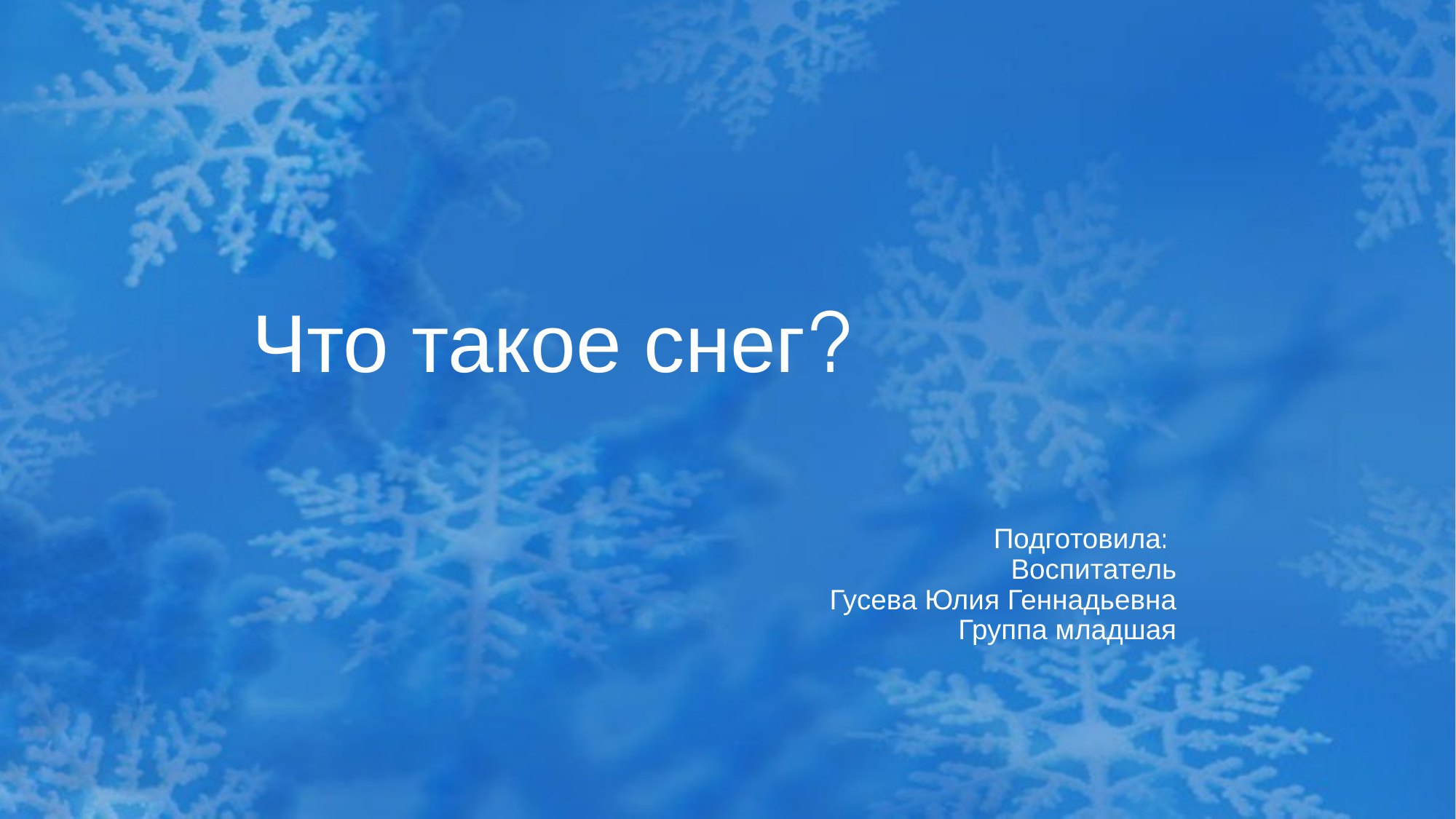

# Что такое снег?
Подготовила:
Воспитатель
 Гусева Юлия Геннадьевна
Группа младшая